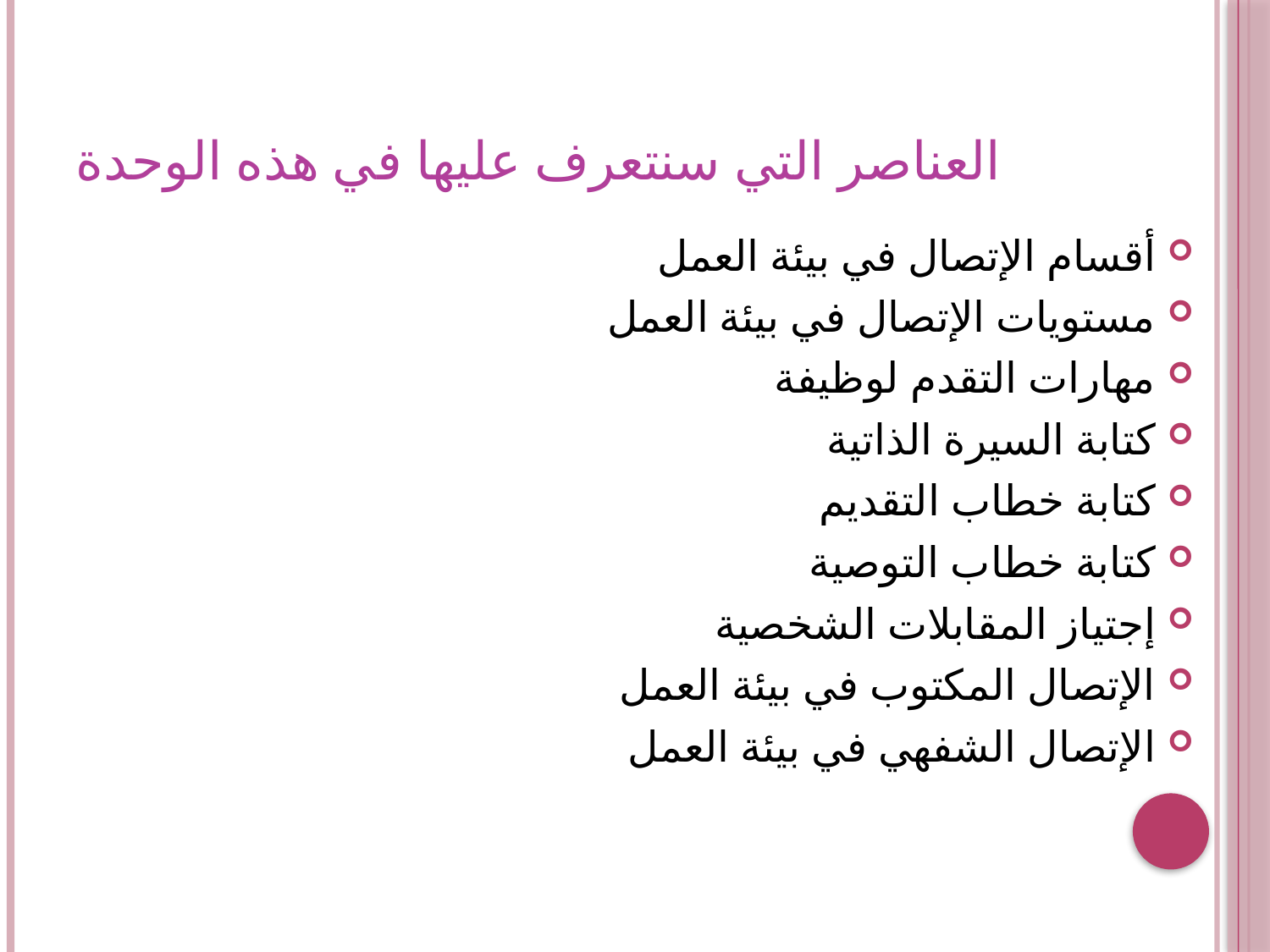

# العناصر التي سنتعرف عليها في هذه الوحدة
أقسام الإتصال في بيئة العمل
مستويات الإتصال في بيئة العمل
مهارات التقدم لوظيفة
كتابة السيرة الذاتية
كتابة خطاب التقديم
كتابة خطاب التوصية
إجتياز المقابلات الشخصية
الإتصال المكتوب في بيئة العمل
الإتصال الشفهي في بيئة العمل